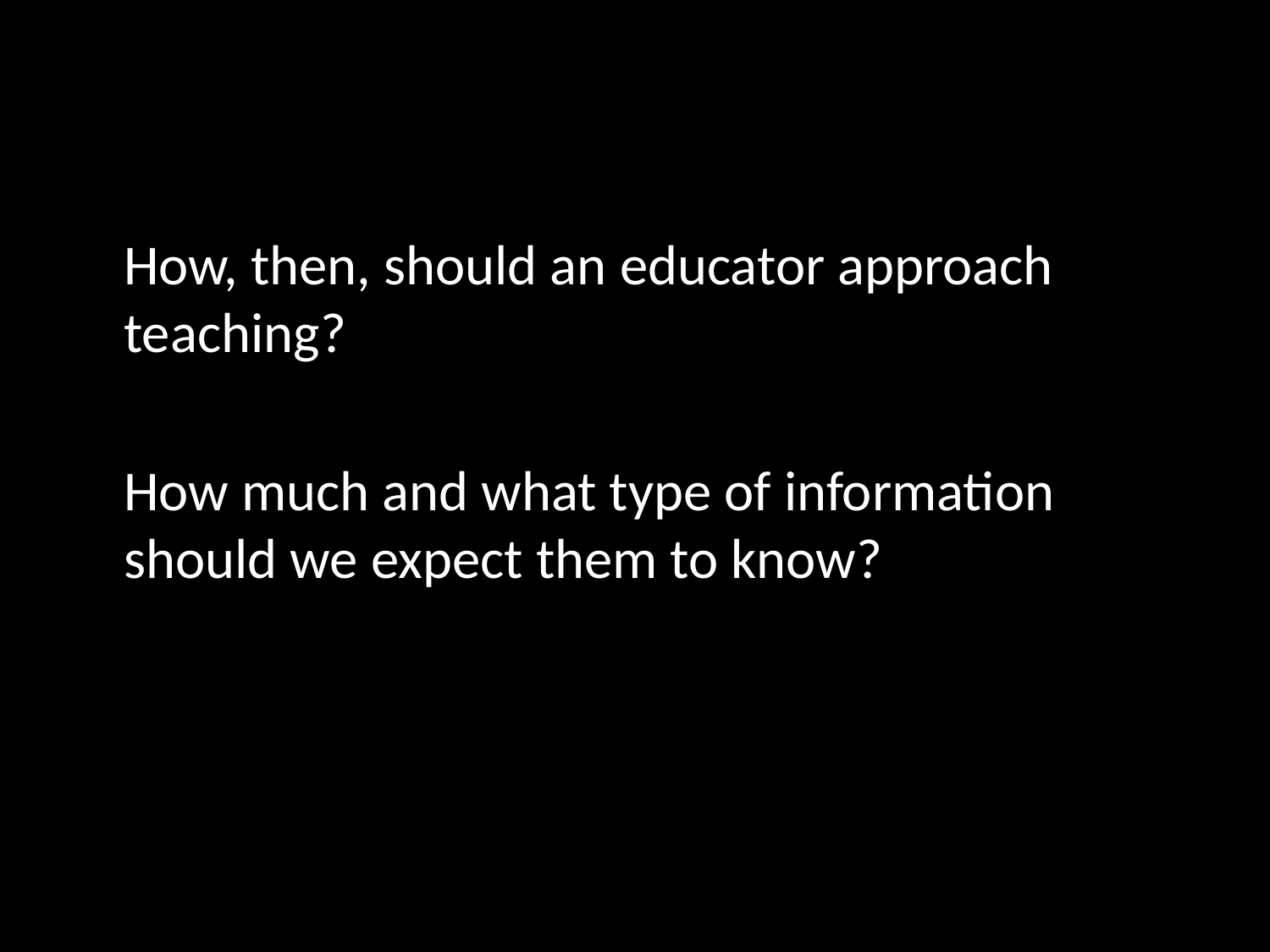

How, then, should an educator approach teaching?

	How much and what type of information should we expect them to know?